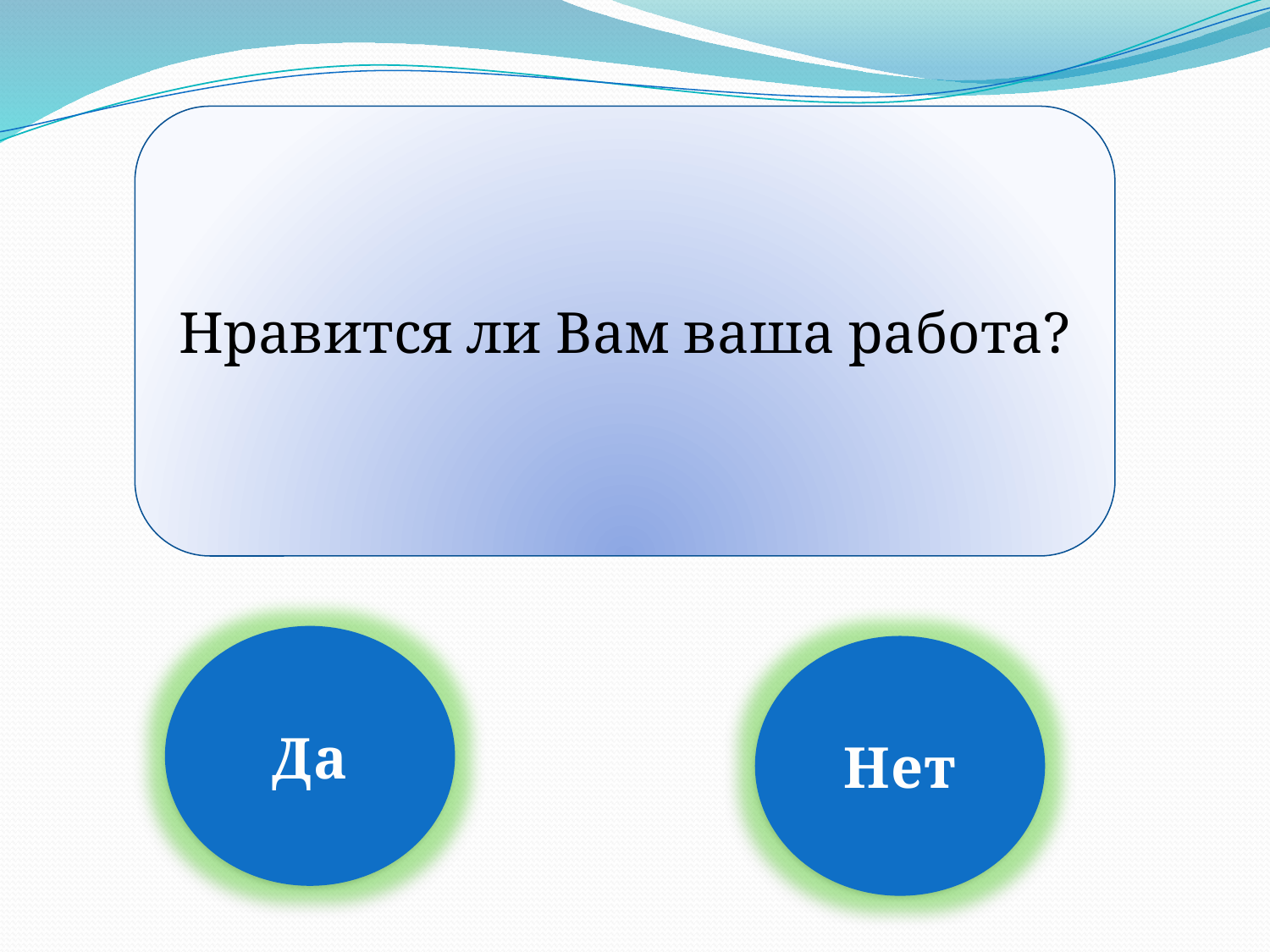

Нравится ли Вам ваша работа?
Да
Нет